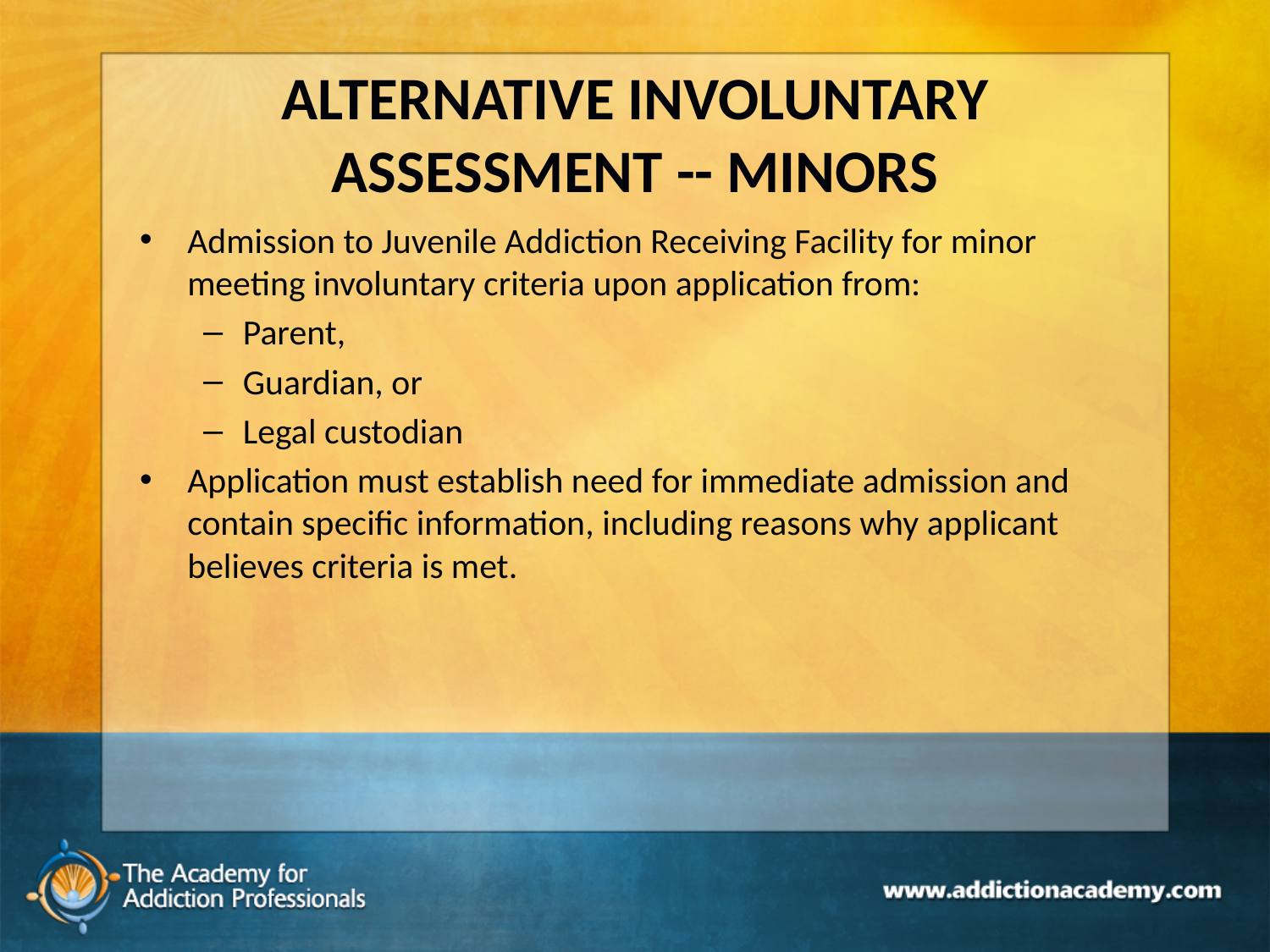

# ALTERNATIVE INVOLUNTARY ASSESSMENT -- MINORS
Admission to Juvenile Addiction Receiving Facility for minor meeting involuntary criteria upon application from:
Parent,
Guardian, or
Legal custodian
Application must establish need for immediate admission and contain specific information, including reasons why applicant believes criteria is met.

137